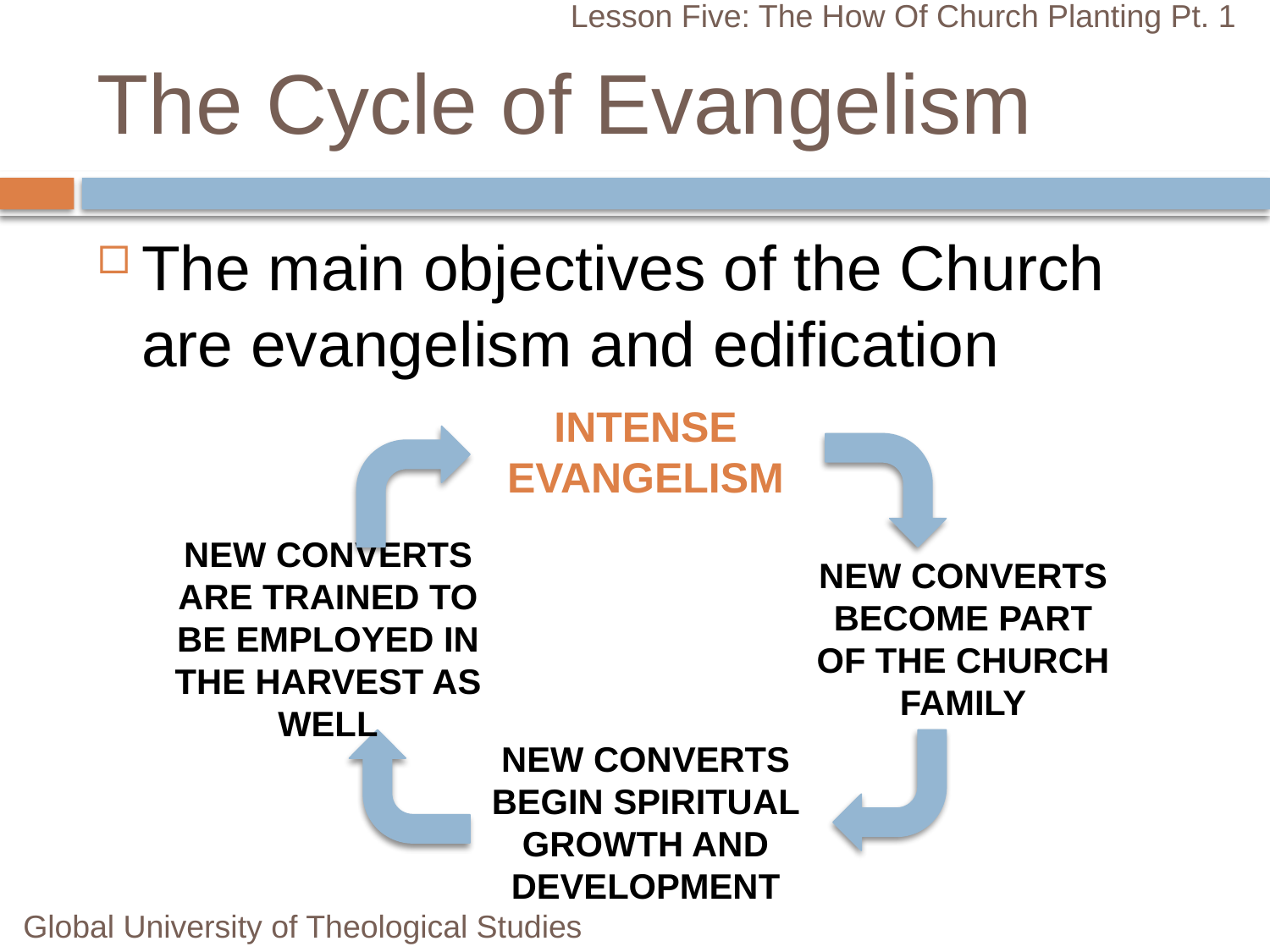

Lesson Five: The How Of Church Planting Pt. 1
# The Cycle of Evangelism
The main objectives of the Church are evangelism and edification
INTENSE EVANGELISM

NEW CONVERTS ARE TRAINED TO BE EMPLOYED IN THE HARVEST AS WELL
NEW CONVERTS BECOME PART OF THE CHURCH FAMILY

NEW CONVERTS BEGIN SPIRITUAL GROWTH AND DEVELOPMENT

Global University of Theological Studies